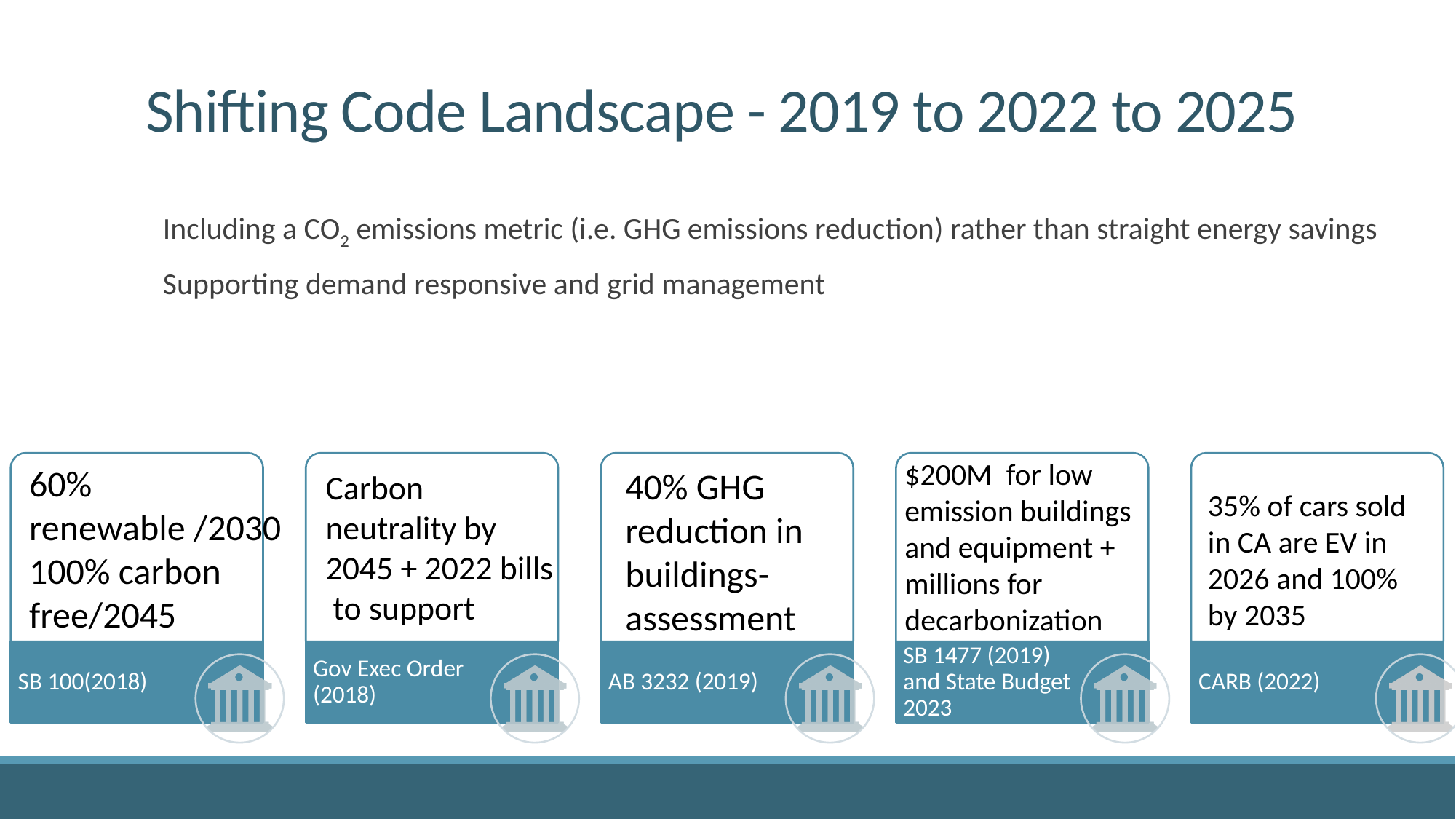

# Shifting Code Landscape - 2019 to 2022 to 2025
Including a CO2 emissions metric (i.e. GHG emissions reduction) rather than straight energy savings
Supporting demand responsive and grid management
SB 100(2018)
Gov Exec Order (2018)
AB 3232 (2019)
SB 1477 (2019) and State Budget 2023
CARB (2022)
$200M  for low emission buildings and equipment + millions for decarbonization
60% renewable /2030
100% carbon free/2045
40% GHG reduction in buildings- assessment
Carbon neutrality by 2045 + 2022 bills  to support
35% of cars sold in CA are EV in 2026 and 100% by 2035